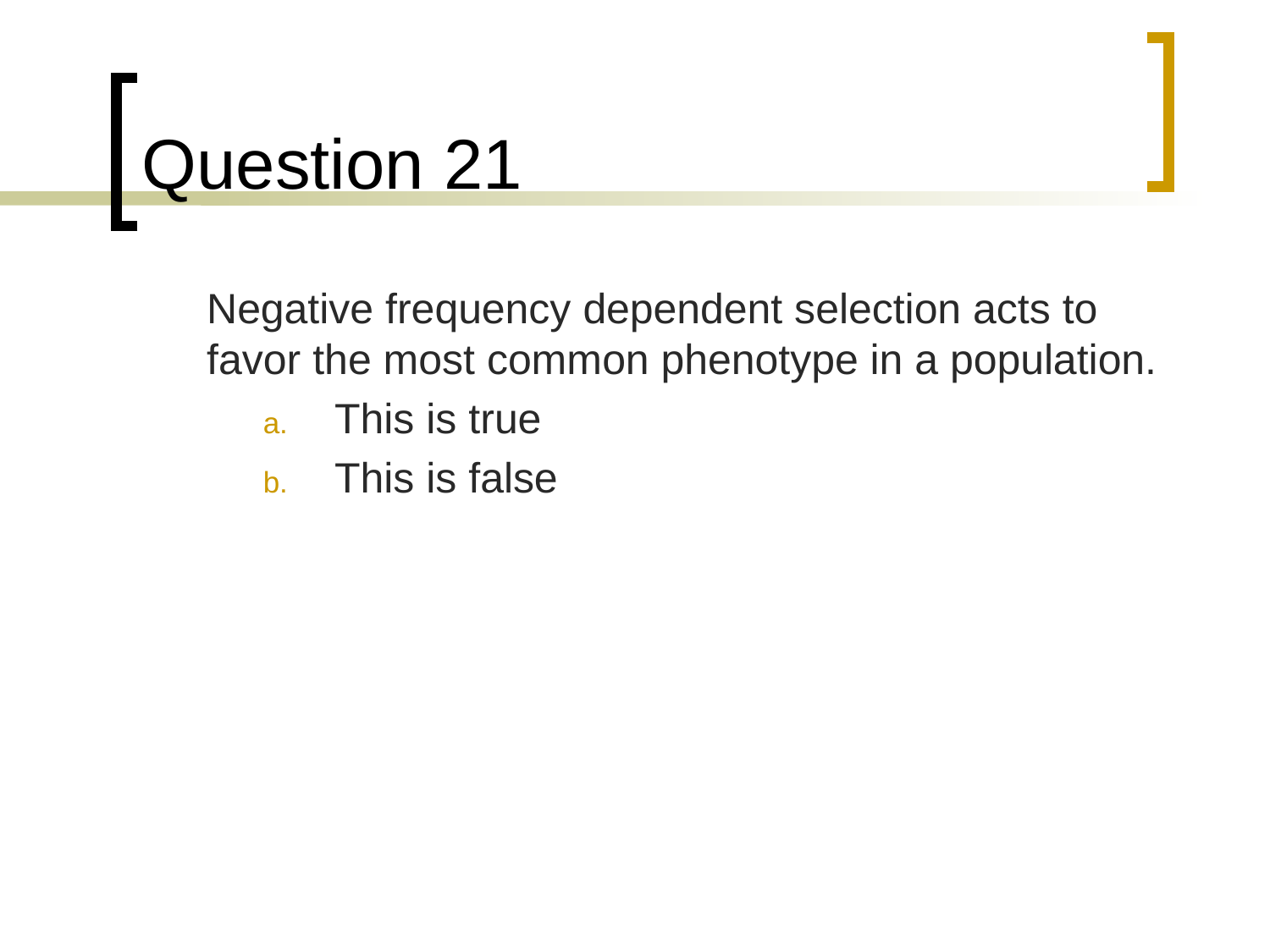

# Question 21
	Negative frequency dependent selection acts to favor the most common phenotype in a population.
This is true
This is false